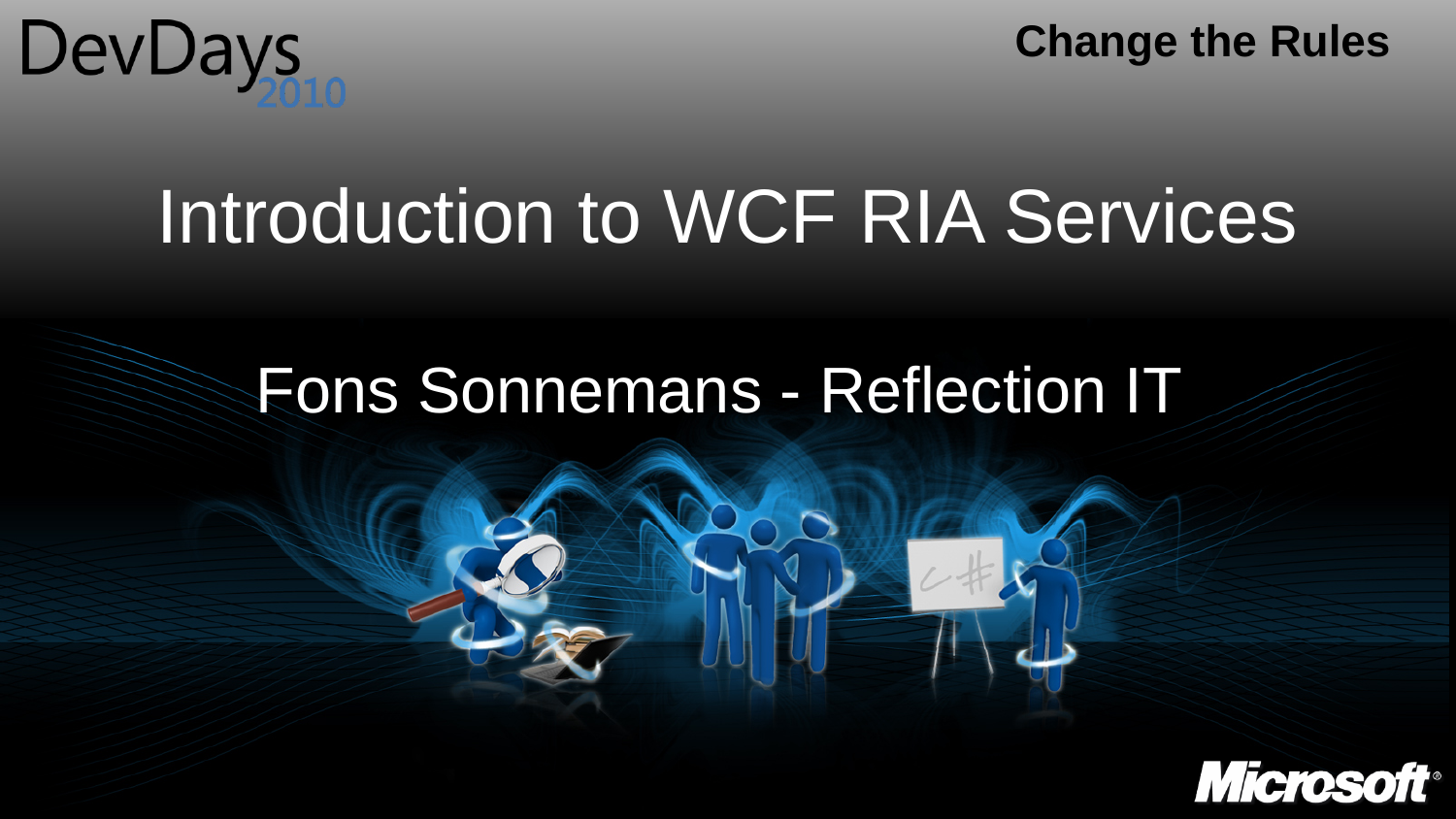

# Introduction to WCF RIA Services
Fons Sonnemans - Reflection IT